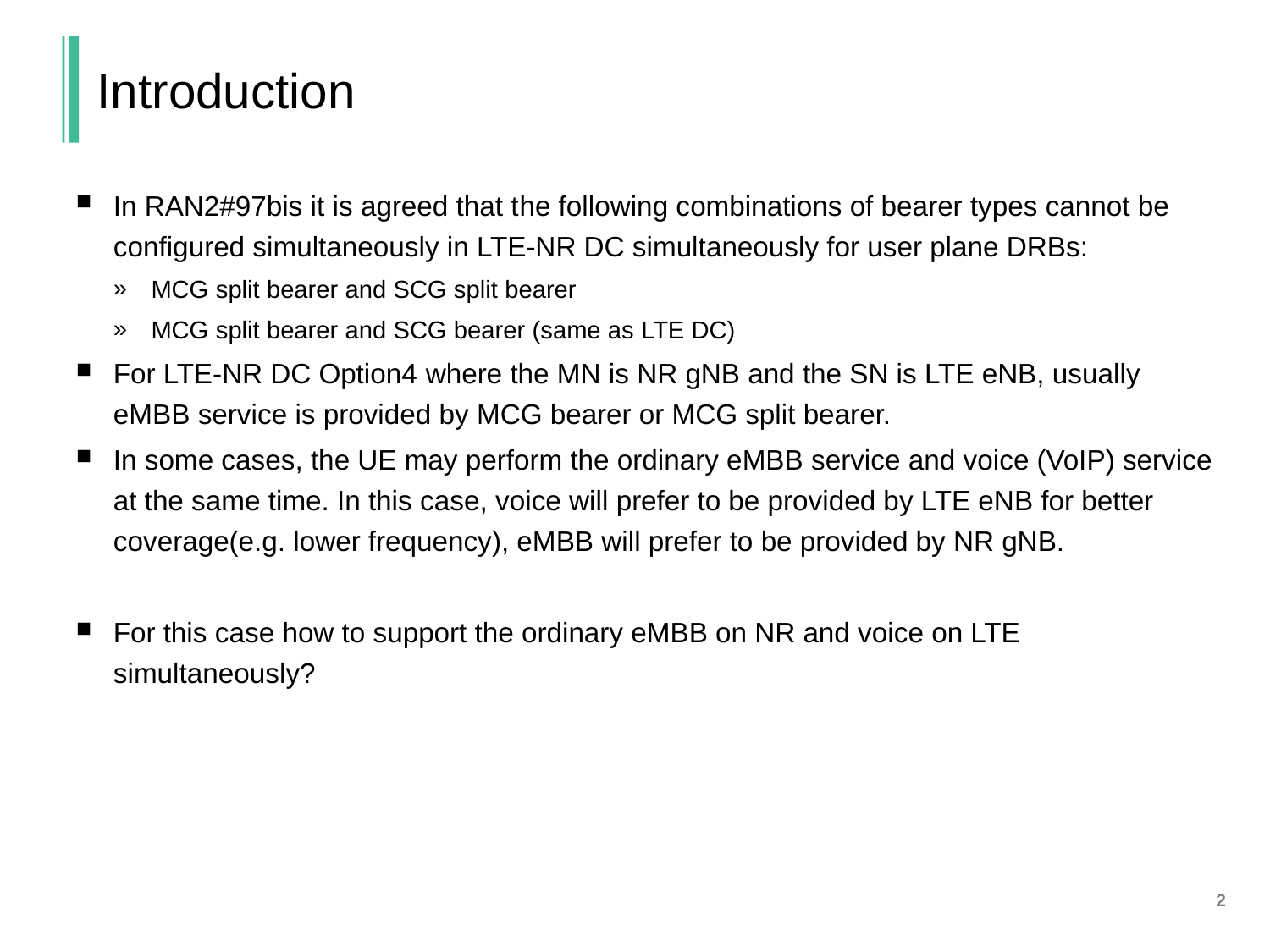

# Introduction
In RAN2#97bis it is agreed that the following combinations of bearer types cannot be configured simultaneously in LTE-NR DC simultaneously for user plane DRBs:
MCG split bearer and SCG split bearer
MCG split bearer and SCG bearer (same as LTE DC)
For LTE-NR DC Option4 where the MN is NR gNB and the SN is LTE eNB, usually eMBB service is provided by MCG bearer or MCG split bearer.
In some cases, the UE may perform the ordinary eMBB service and voice (VoIP) service at the same time. In this case, voice will prefer to be provided by LTE eNB for better coverage(e.g. lower frequency), eMBB will prefer to be provided by NR gNB.

For this case how to support the ordinary eMBB on NR and voice on LTE simultaneously?

2